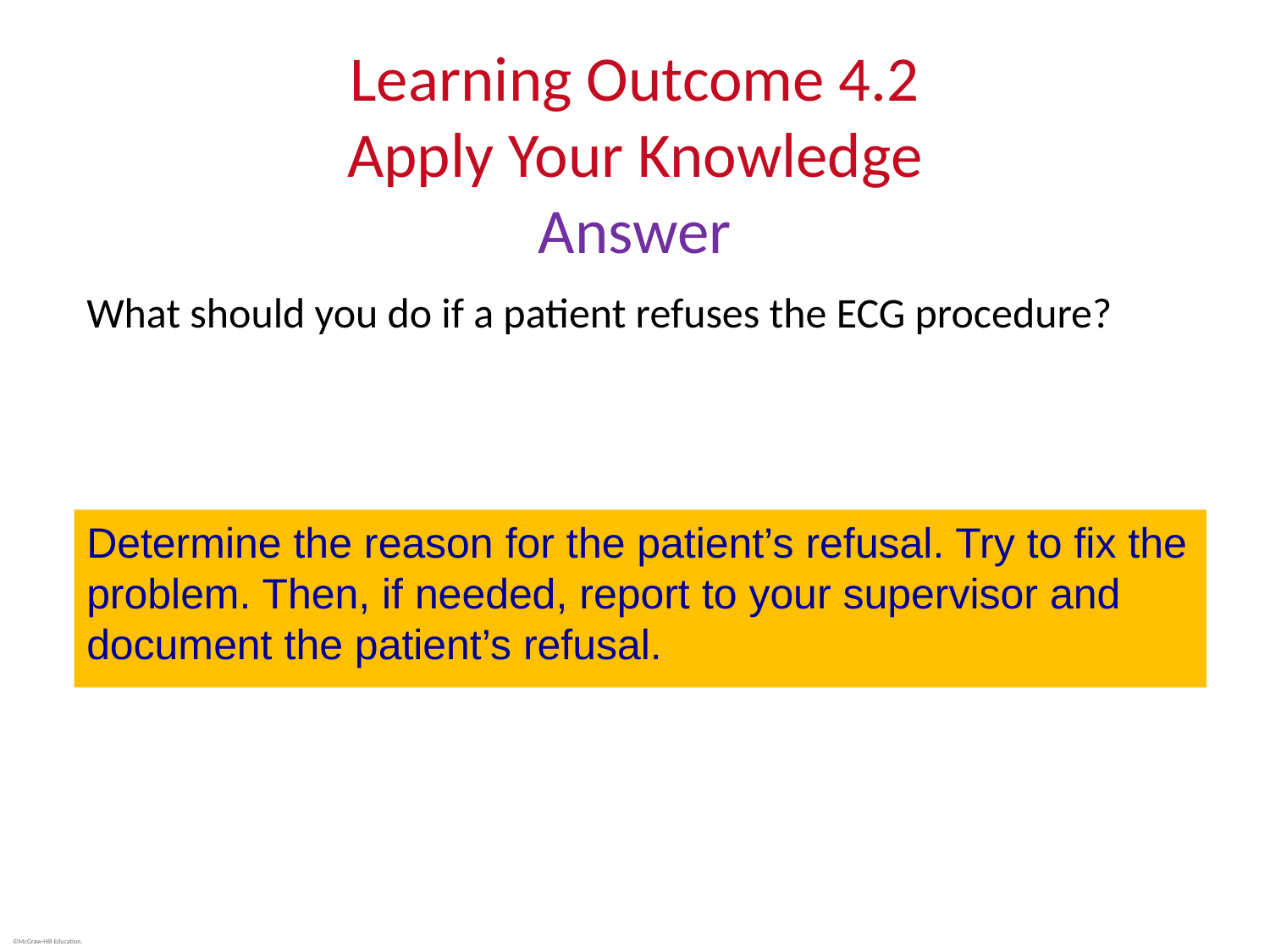

# Learning Outcome 4.2 Apply Your Knowledge Answer
What should you do if a patient refuses the ECG procedure?
Determine the reason for the patient’s refusal. Try to fix the problem. Then, if needed, report to your supervisor and document the patient’s refusal.